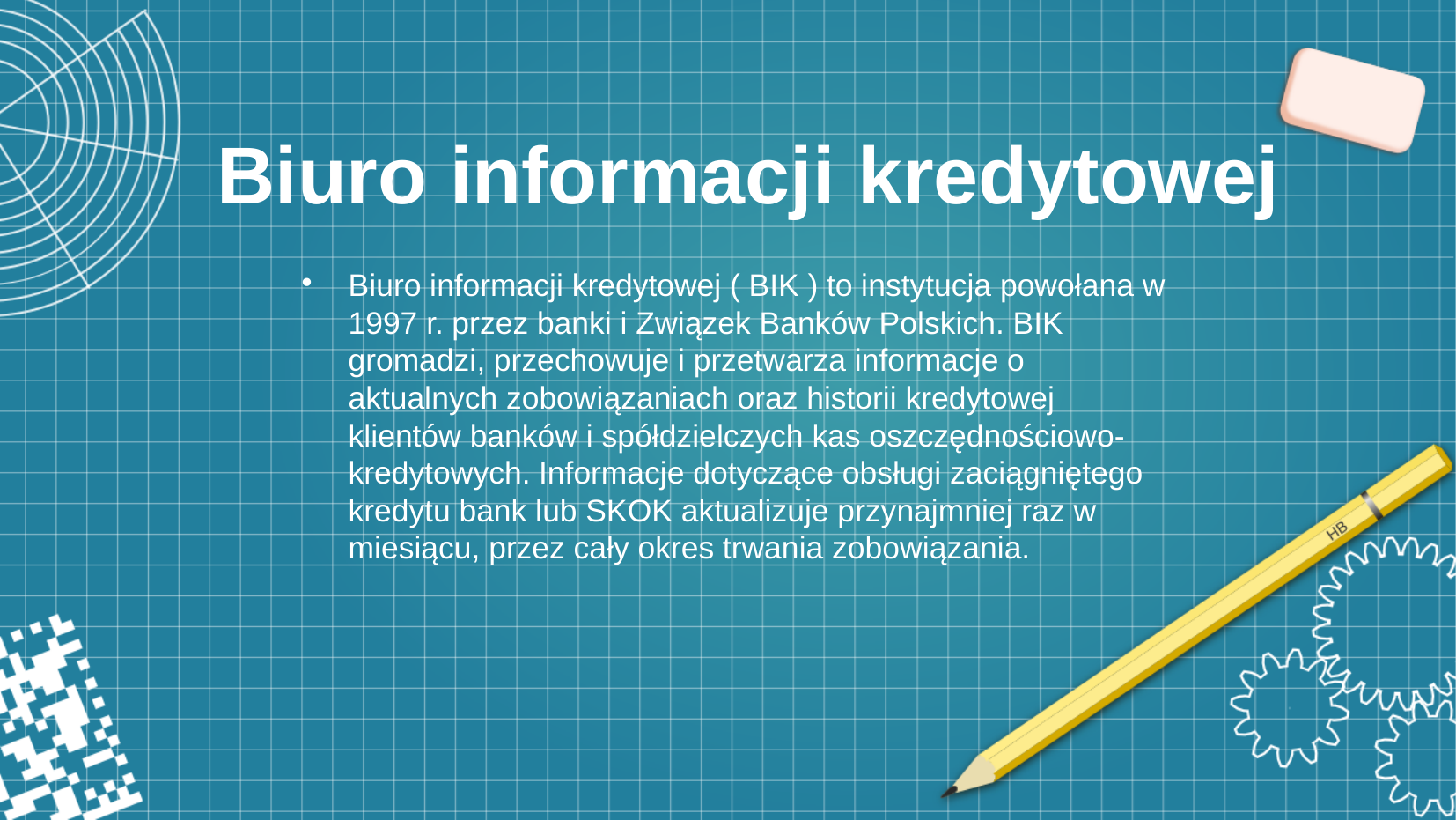

# Biuro informacji kredytowej
Biuro informacji kredytowej ( BIK ) to instytucja powołana w 1997 r. przez banki i Związek Banków Polskich. BIK gromadzi, przechowuje i przetwarza informacje o aktualnych zobowiązaniach oraz historii kredytowej klientów banków i spółdzielczych kas oszczędnościowo-kredytowych. Informacje dotyczące obsługi zaciągniętego kredytu bank lub SKOK aktualizuje przynajmniej raz w miesiącu, przez cały okres trwania zobowiązania.